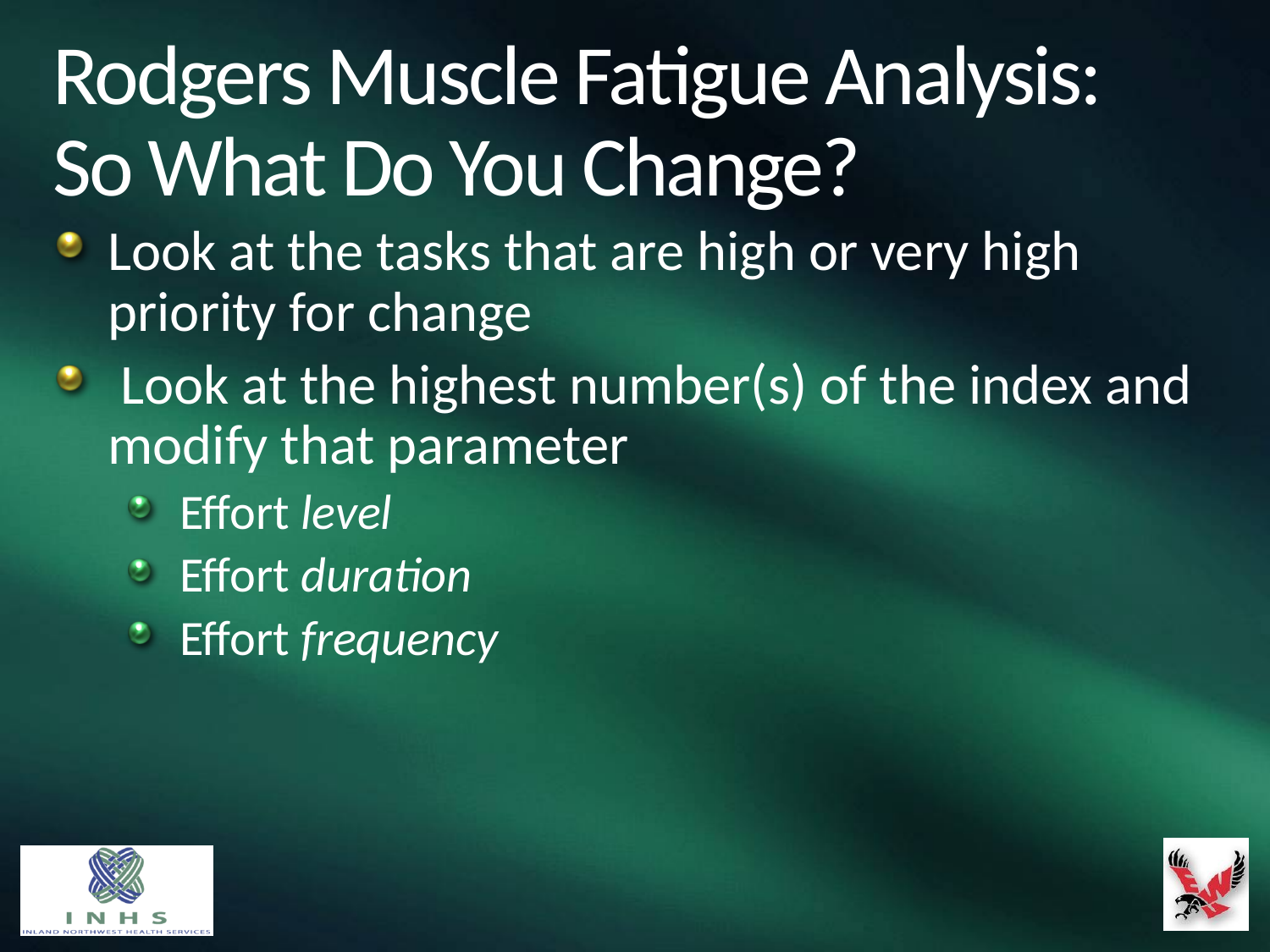

# Rodgers Muscle Fatigue Analysis: So What Do You Change?
Look at the tasks that are high or very high priority for change
 Look at the highest number(s) of the index and modify that parameter
Effort level
Effort duration
Effort frequency